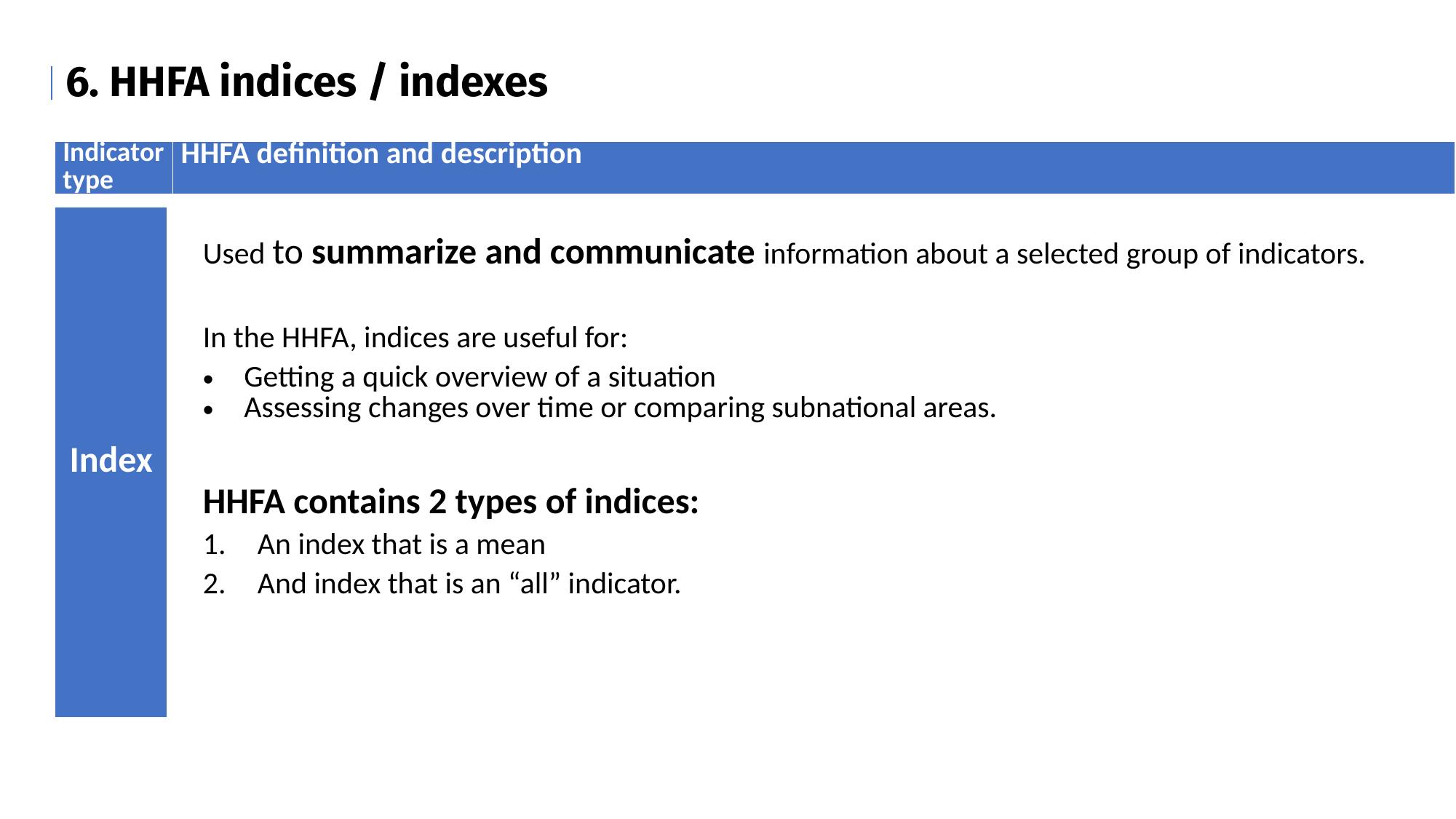

6. HHFA indices / indexes
| Indicator type | HHFA definition and description |
| --- | --- |
| Index | Used to summarize and communicate information about a selected group of indicators. In the HHFA, indices are useful for: Getting a quick overview of a situation Assessing changes over time or comparing subnational areas. HHFA contains 2 types of indices: An index that is a mean And index that is an “all” indicator. |
| --- | --- |
|  |  |